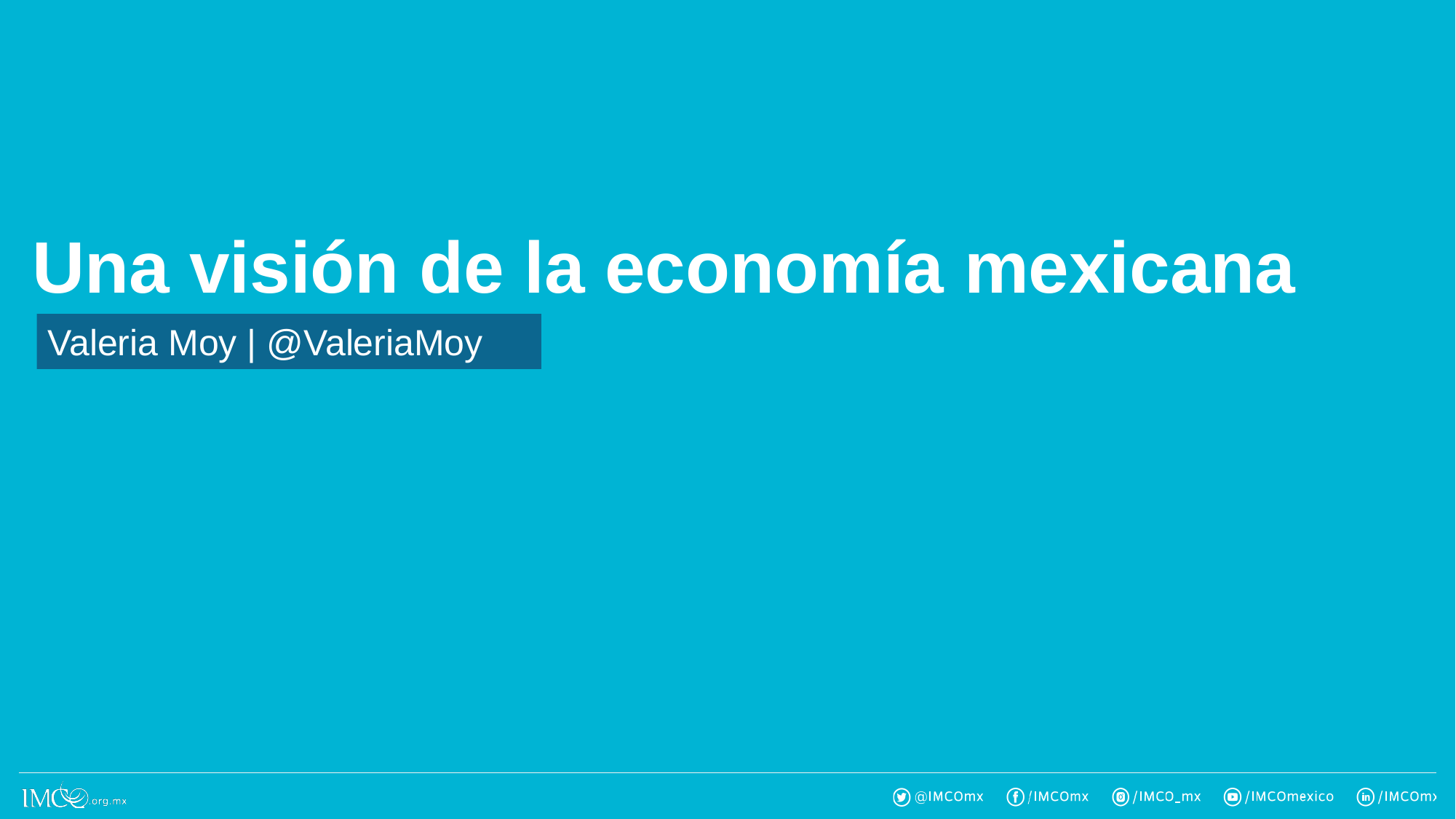

Una visión de la economía mexicana
Valeria Moy | @ValeriaMoy